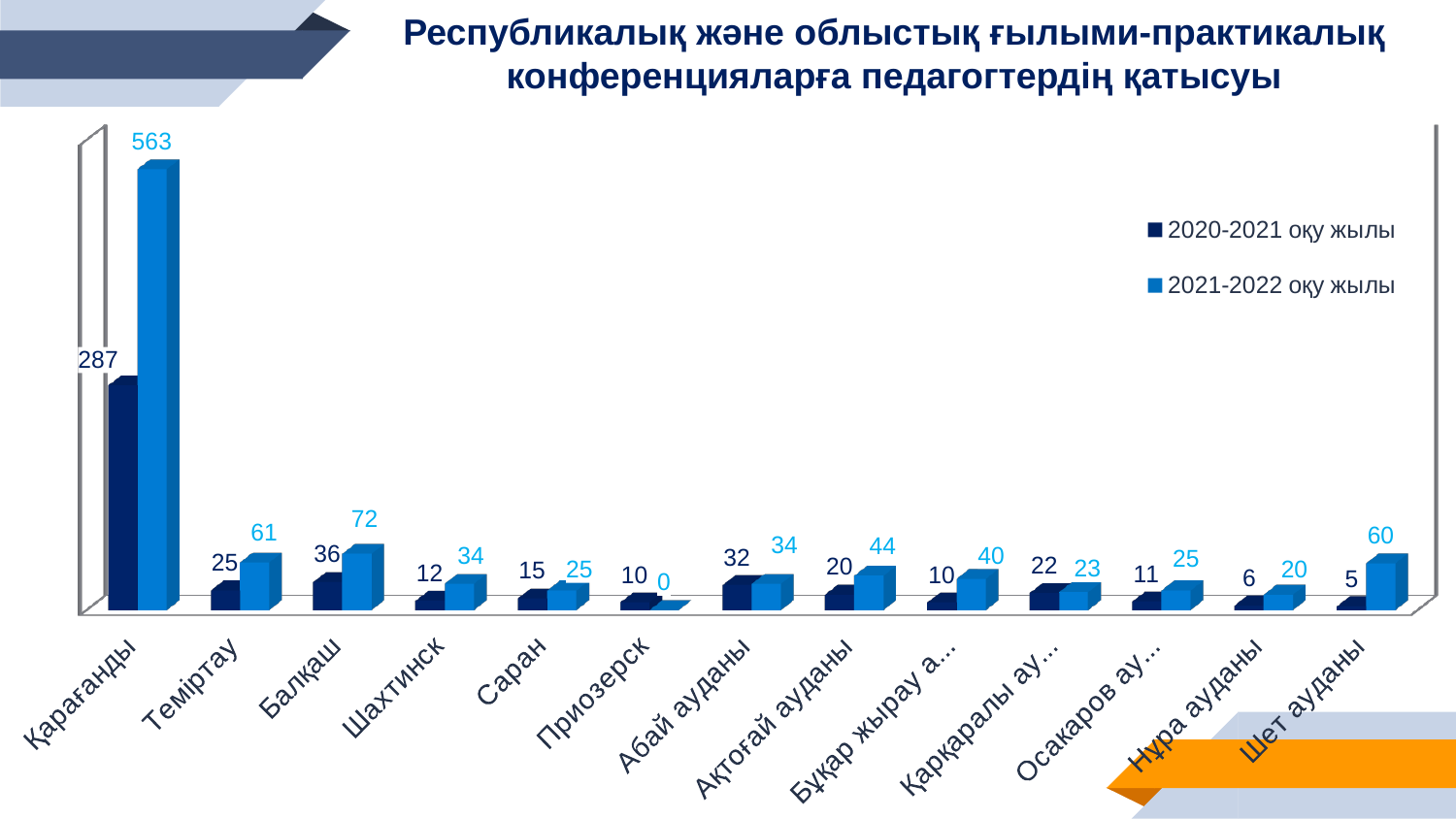

Республикалық және облыстық ғылыми-практикалық конференцияларға педагогтердің қатысуы

[unsupported chart]